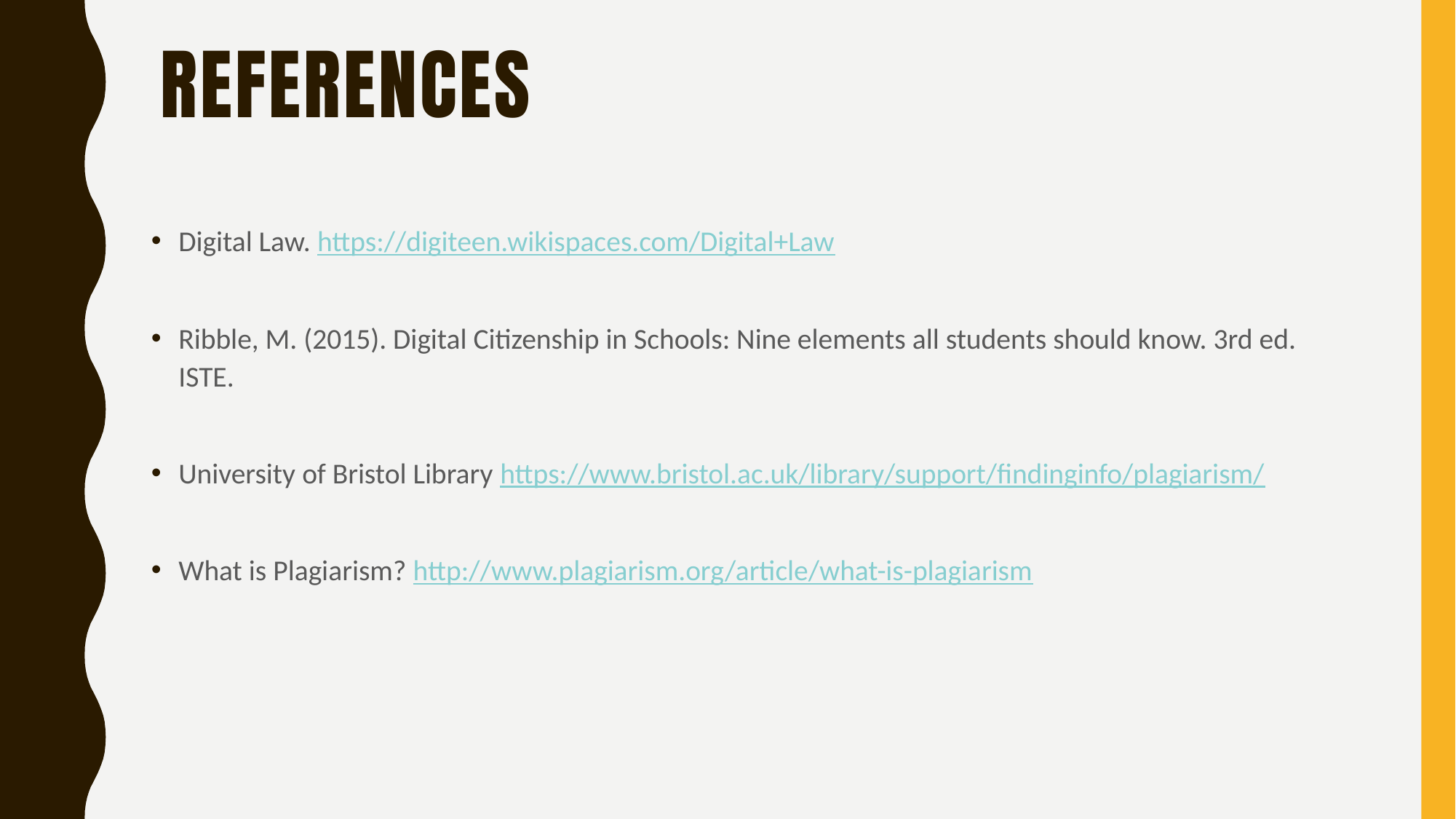

# References

Digital Law. https://digiteen.wikispaces.com/Digital+Law

Ribble, M. (2015). Digital Citizenship in Schools: Nine elements all students should know. 3rd ed. ISTE.

University of Bristol Library https://www.bristol.ac.uk/library/support/findinginfo/plagiarism/

What is Plagiarism? http://www.plagiarism.org/article/what-is-plagiarism